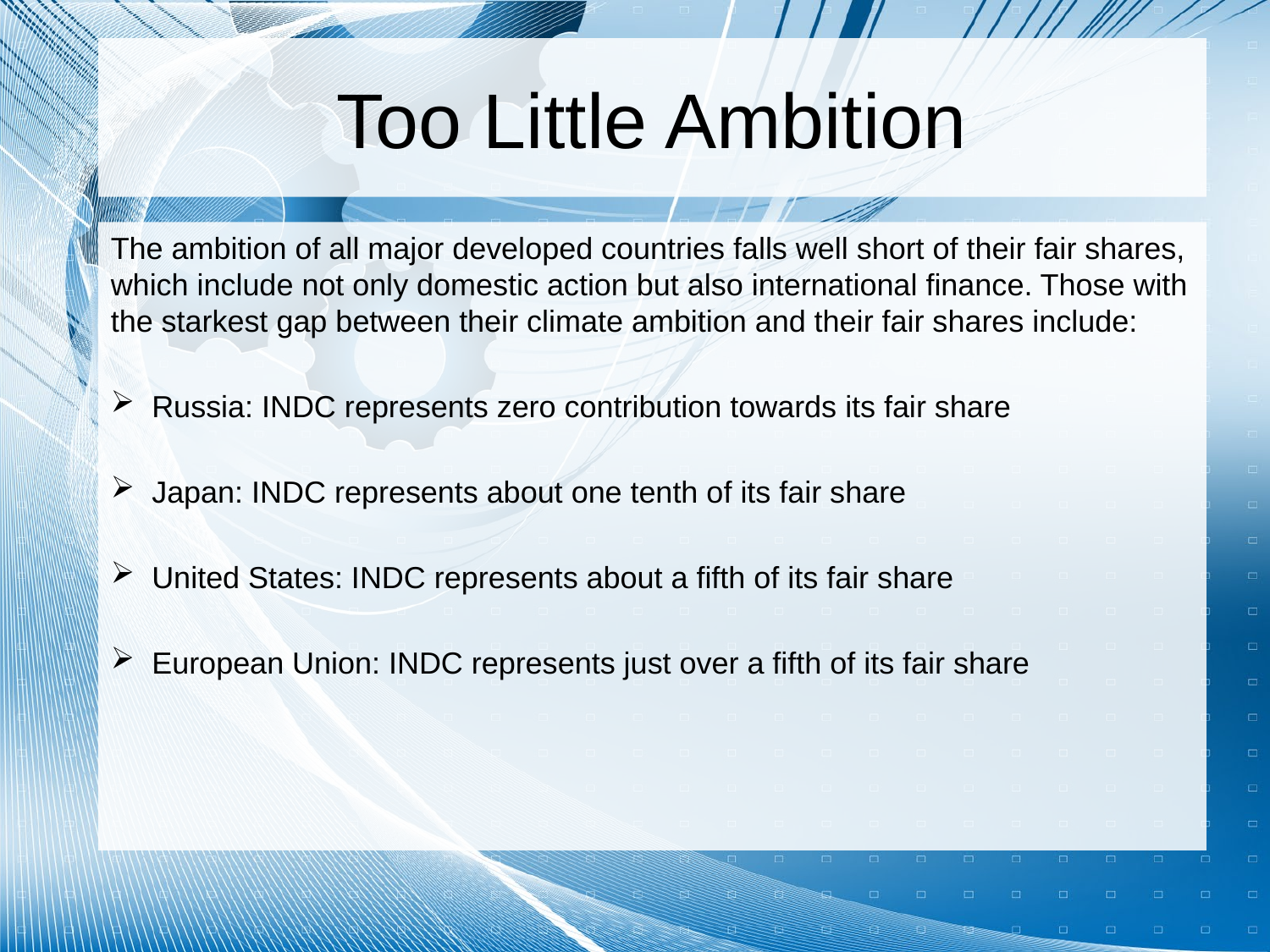

# Too Little Ambition
The ambition of all major developed countries falls well short of their fair shares, which include not only domestic action but also international finance. Those with the starkest gap between their climate ambition and their fair shares include:

Russia: INDC represents zero contribution towards its fair share

Japan: INDC represents about one tenth of its fair share

United States: INDC represents about a fifth of its fair share

European Union: INDC represents just over a fifth of its fair share